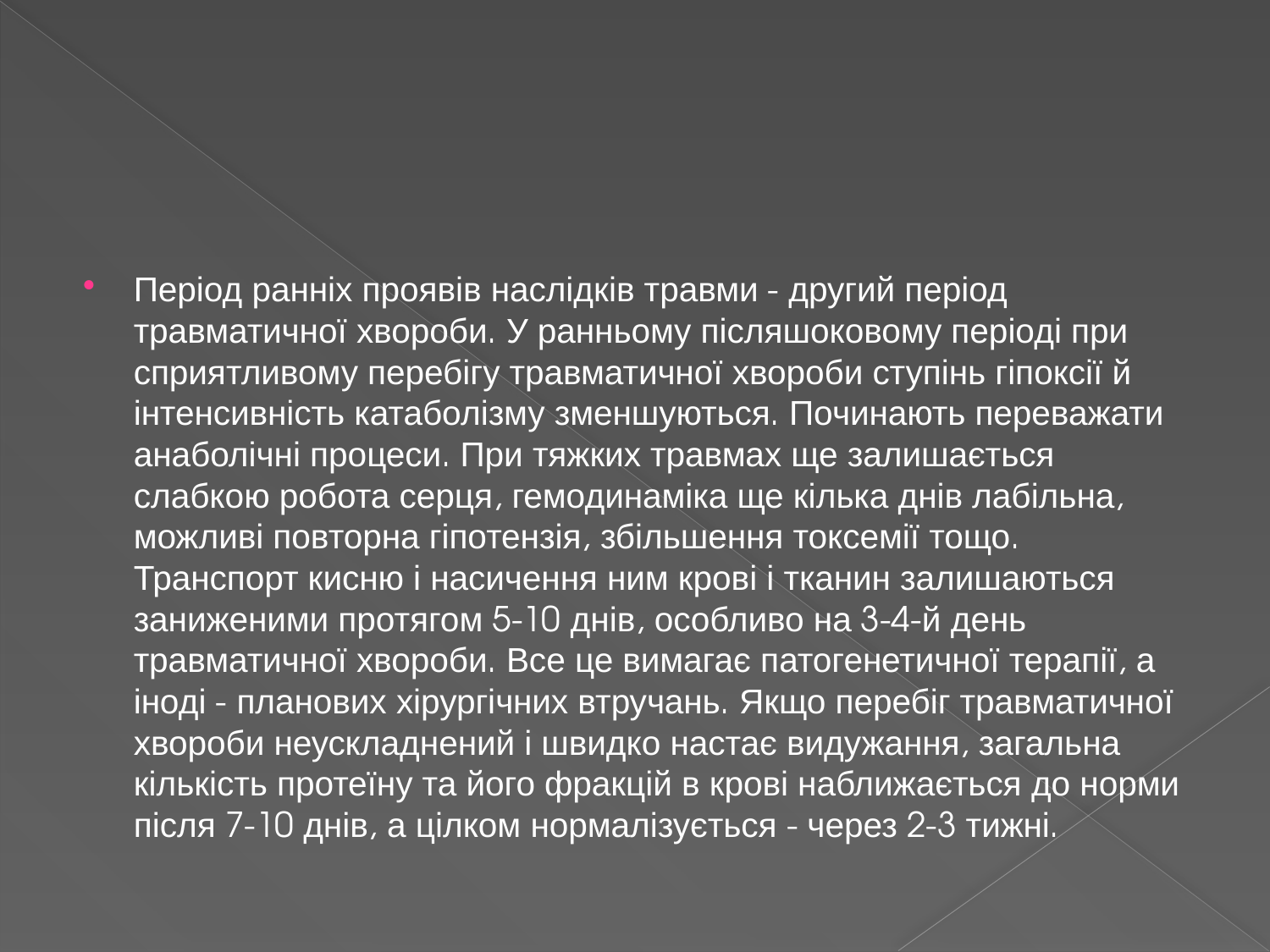

#
Період ранніх проявів наслідків травми - другий період травматичної хвороби. У ранньому післяшоковому періоді при сприятливому перебігу травматичної хвороби ступінь гіпоксії й інтенсивність катаболізму зменшуються. Починають переважати анаболічні процеси. При тяжких травмах ще залишається слабкою робота серця, гемодинаміка ще кілька днів лабільна, можливі повторна гіпотензія, збільшення токсемії тощо. Транспорт кисню і насичення ним крові і тканин залишаються заниженими протягом 5-10 днів, особливо на 3-4-й день травматичної хвороби. Все це вимагає патогенетичної терапії, а іноді - планових хірургічних втручань. Якщо перебіг травматичної хвороби неускладнений і швидко настає видужання, загальна кількість протеїну та його фракцій в крові наближається до норми після 7-10 днів, а цілком нормалізується - через 2-3 тижні.